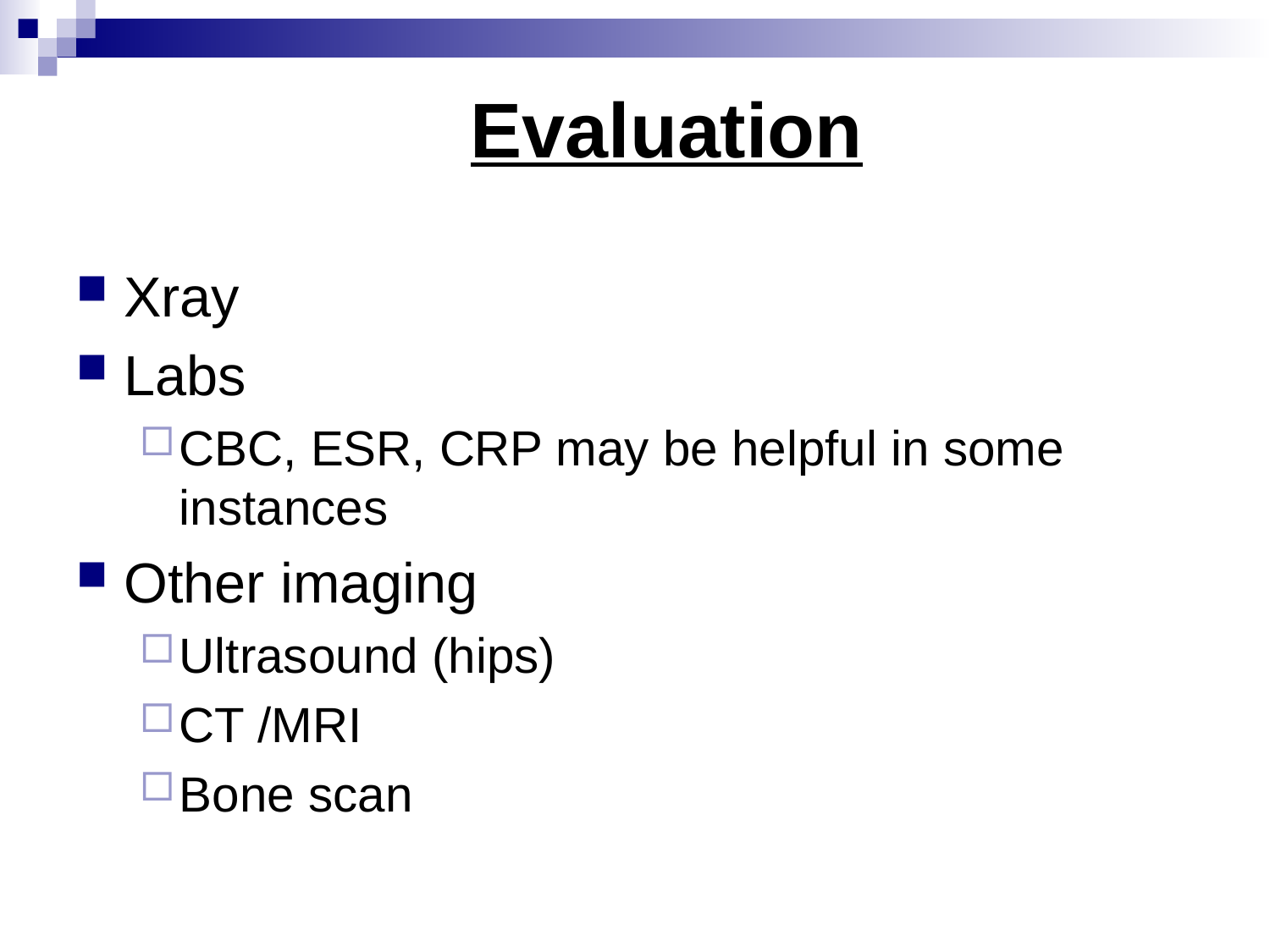

# Evaluation
Xray
Labs
CBC, ESR, CRP may be helpful in some instances
Other imaging
Ultrasound (hips)
CT /MRI
Bone scan